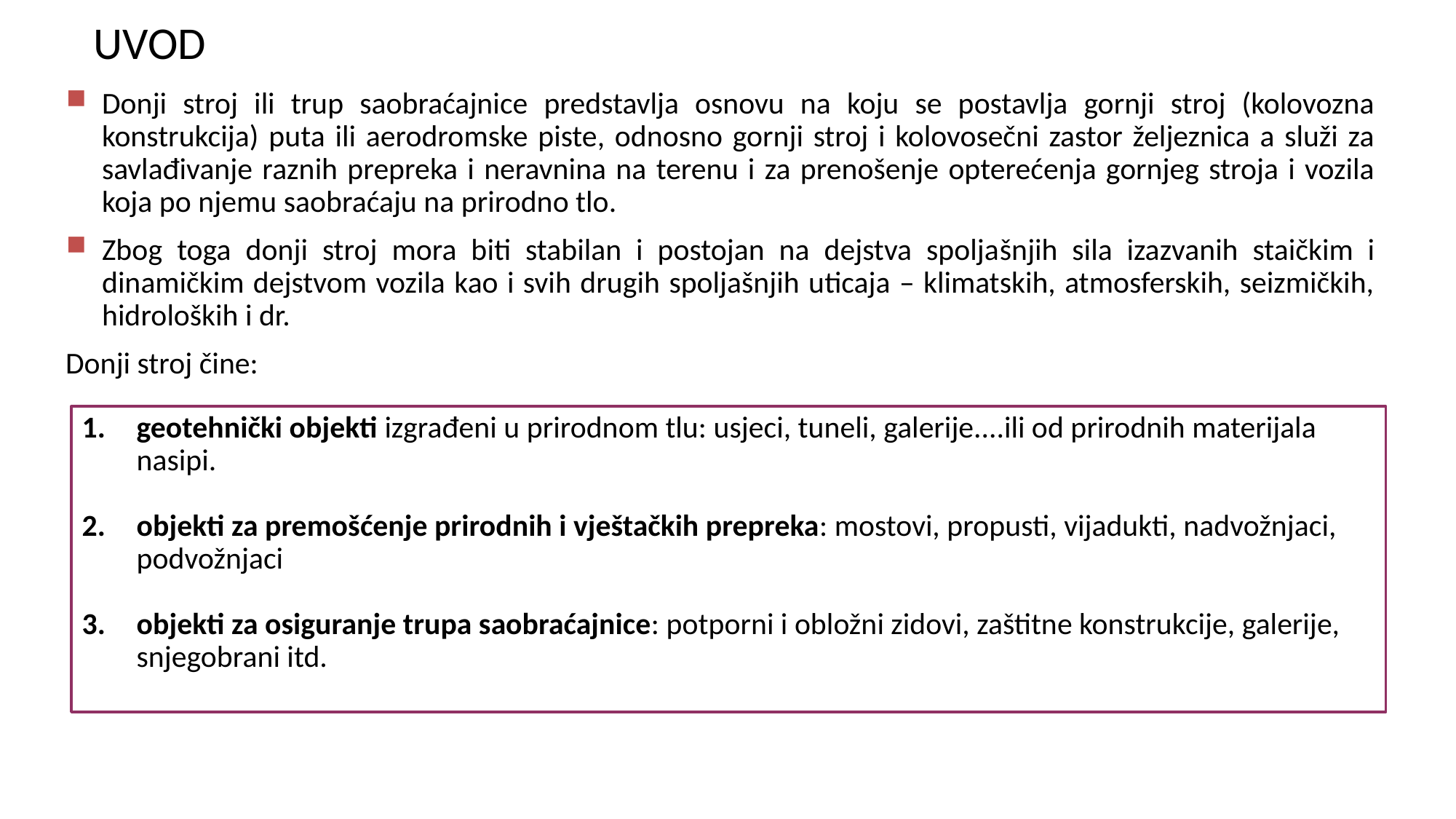

# UVOD
Donji stroj ili trup saobraćajnice predstavlja osnovu na koju se postavlja gornji stroj (kolovozna konstrukcija) puta ili aerodromske piste, odnosno gornji stroj i kolovosečni zastor željeznica a služi za savlađivanje raznih prepreka i neravnina na terenu i za prenošenje opterećenja gornjeg stroja i vozila koja po njemu saobraćaju na prirodno tlo.
Zbog toga donji stroj mora biti stabilan i postojan na dejstva spoljašnjih sila izazvanih staičkim i dinamičkim dejstvom vozila kao i svih drugih spoljašnjih uticaja – klimatskih, atmosferskih, seizmičkih, hidroloških i dr.
Donji stroj čine:

geotehnički objekti izgrađeni u prirodnom tlu: usjeci, tuneli, galerije....ili od prirodnih materijala nasipi.

objekti za premošćenje prirodnih i vještačkih prepreka: mostovi, propusti, vijadukti, nadvožnjaci, podvožnjaci

objekti za osiguranje trupa saobraćajnice: potporni i obložni zidovi, zaštitne konstrukcije, galerije, snjegobrani itd.